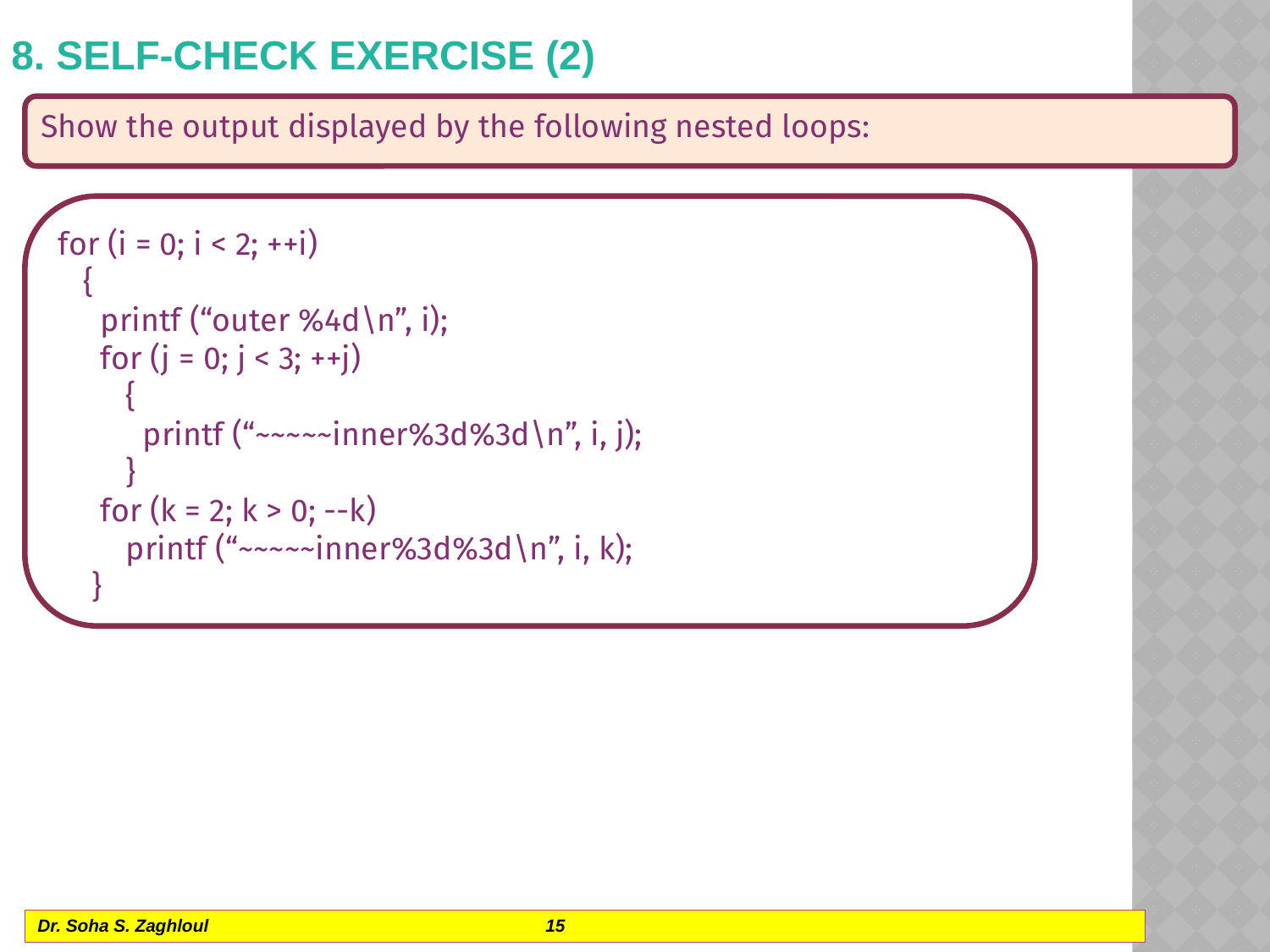

# 8. self-check exercise (2)
Show the output displayed by the following nested loops:
for (i = 0; i < 2; ++i)
   {
     printf (“outer %4d\n”, i);
     for (j = 0; j < 3; ++j)
        {
          printf (“~~~~~inner%3d%3d\n”, i, j);
        }
     for (k = 2; k > 0; --k)
        printf (“~~~~~inner%3d%3d\n”, i, k);
    }
Dr. Soha S. Zaghloul			15